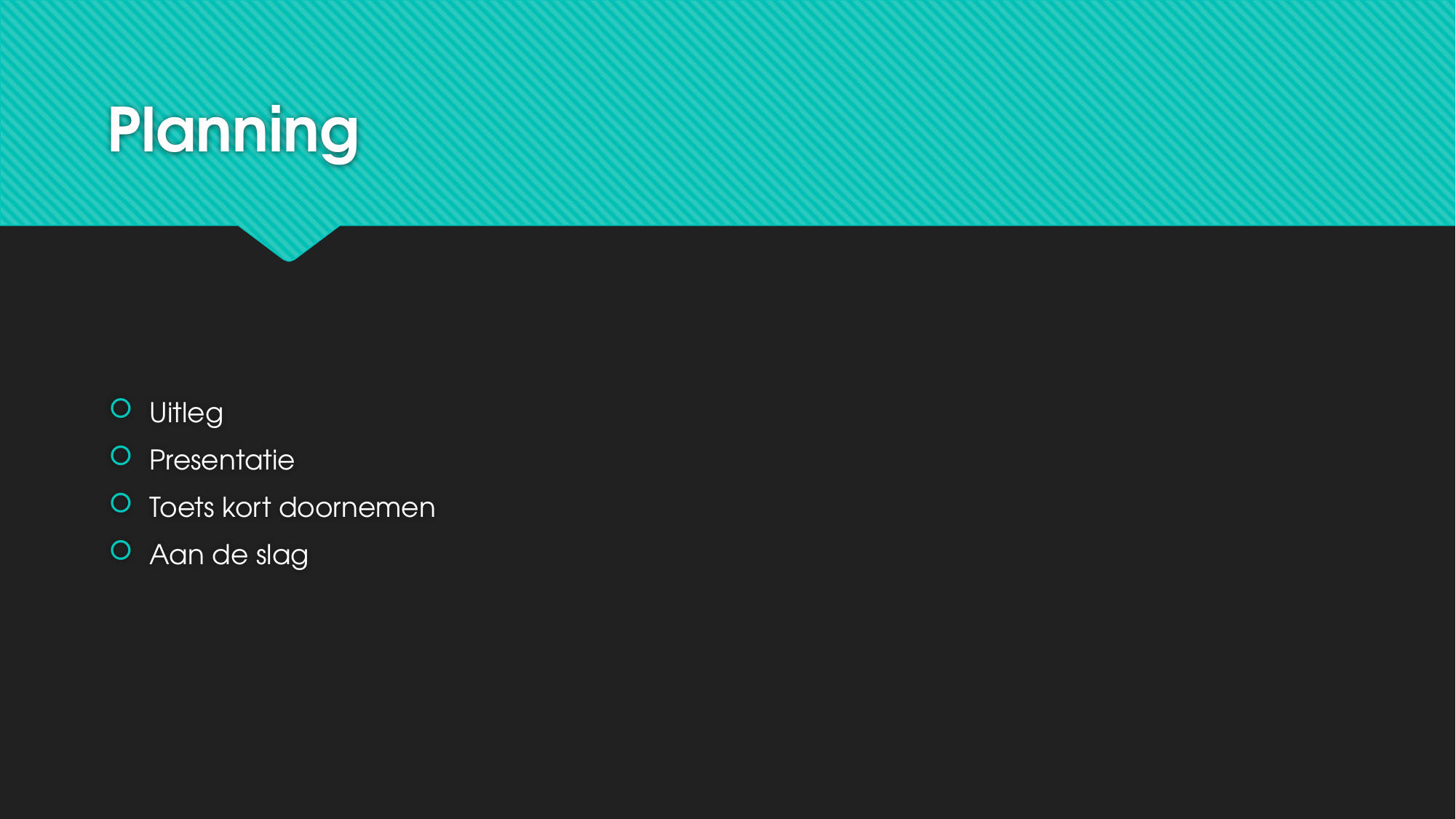

# Planning
Uitleg
Presentatie
Toets kort doornemen
Aan de slag